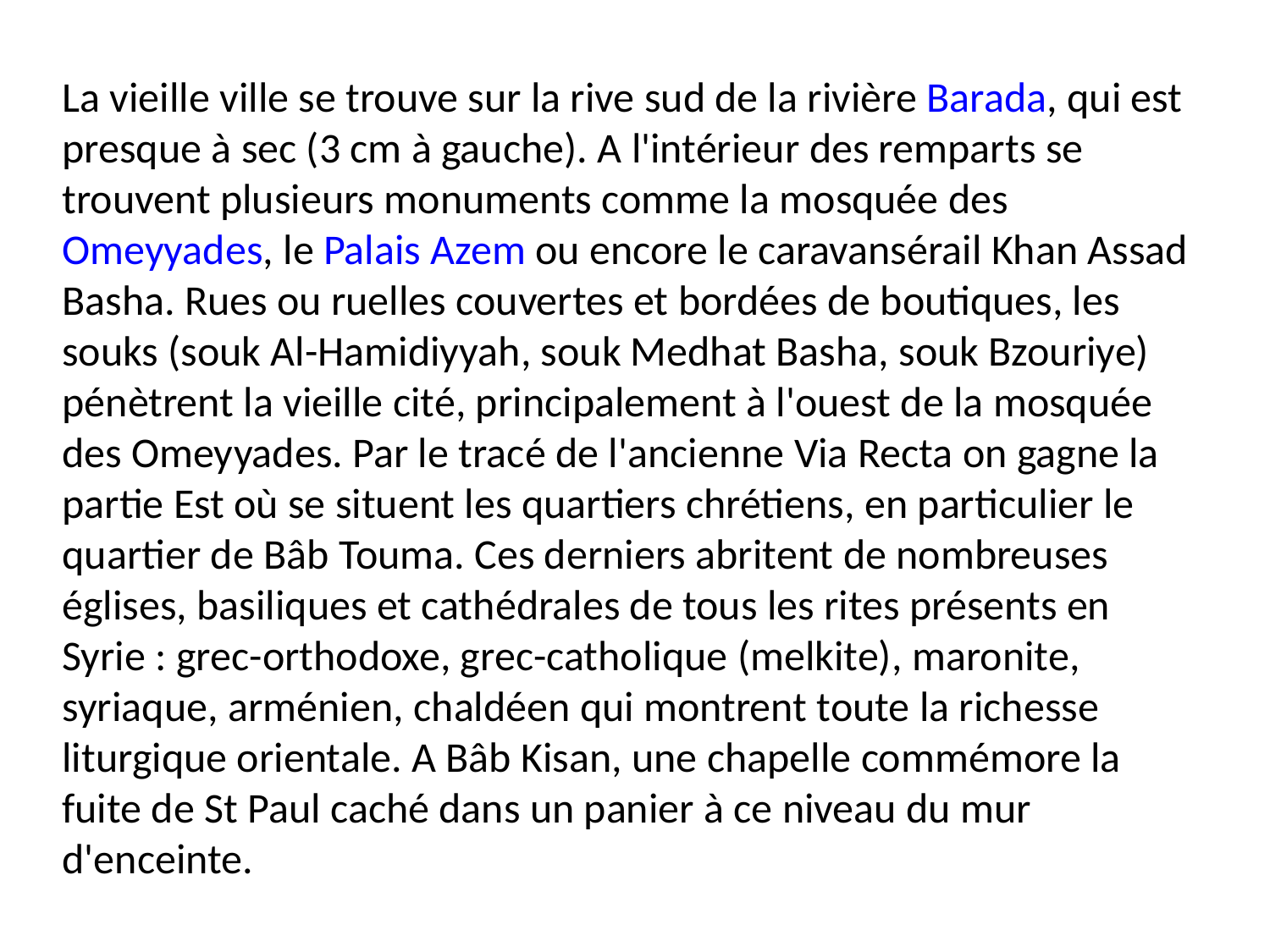

La vieille ville se trouve sur la rive sud de la rivière Barada, qui est presque à sec (3 cm à gauche). A l'intérieur des remparts se trouvent plusieurs monuments comme la mosquée des Omeyyades, le Palais Azem ou encore le caravansérail Khan Assad Basha. Rues ou ruelles couvertes et bordées de boutiques, les souks (souk Al-Hamidiyyah, souk Medhat Basha, souk Bzouriye) pénètrent la vieille cité, principalement à l'ouest de la mosquée des Omeyyades. Par le tracé de l'ancienne Via Recta on gagne la partie Est où se situent les quartiers chrétiens, en particulier le quartier de Bâb Touma. Ces derniers abritent de nombreuses églises, basiliques et cathédrales de tous les rites présents en Syrie : grec-orthodoxe, grec-catholique (melkite), maronite, syriaque, arménien, chaldéen qui montrent toute la richesse liturgique orientale. A Bâb Kisan, une chapelle commémore la fuite de St Paul caché dans un panier à ce niveau du mur d'enceinte.